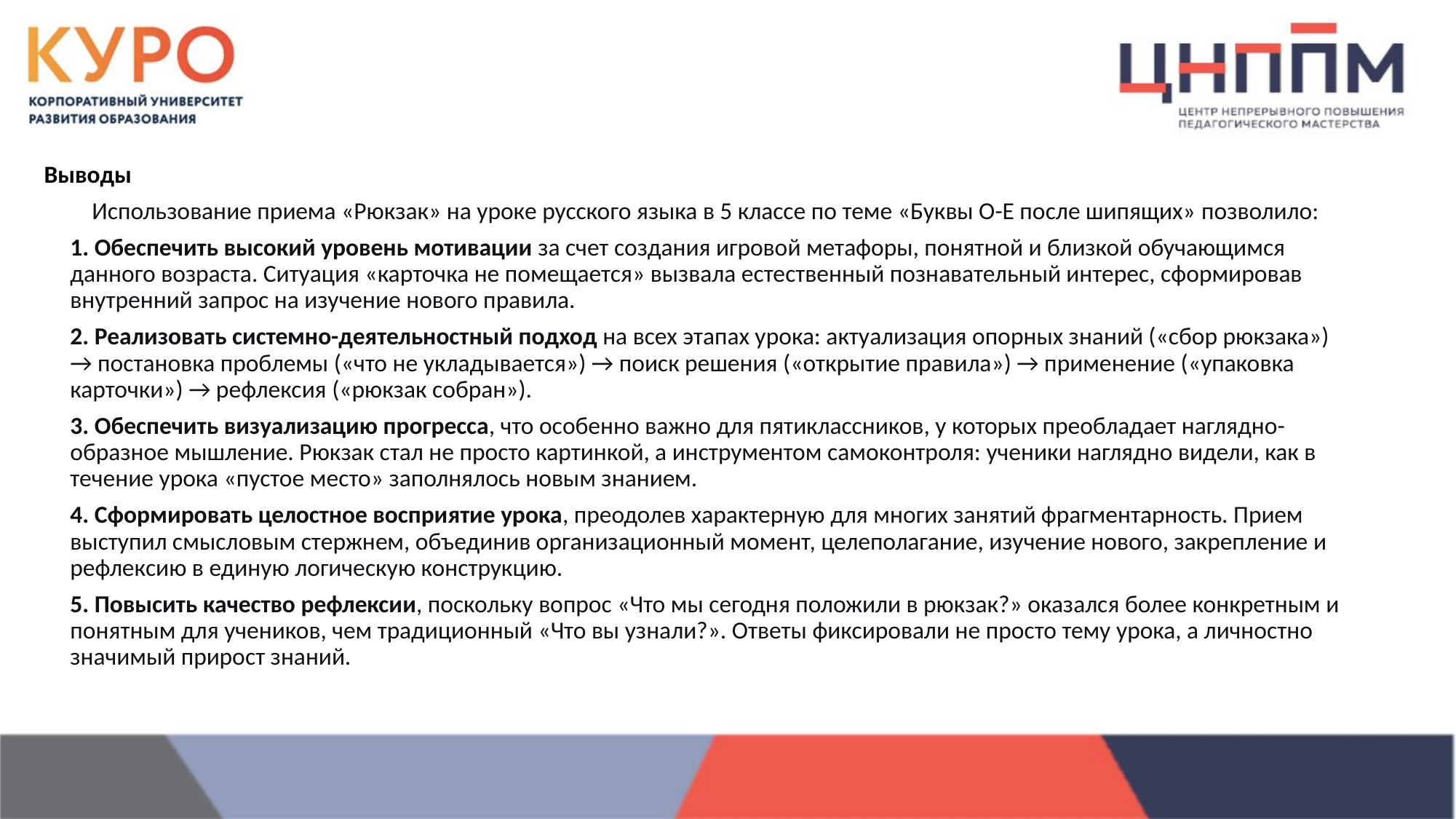

Выводы
    Использование приема «Рюкзак» на уроке русского языка в 5 классе по теме «Буквы О-Е после шипящих» позволило:
1. Обеспечить высокий уровень мотивации за счет создания игровой метафоры, понятной и близкой обучающимся данного возраста. Ситуация «карточка не помещается» вызвала естественный познавательный интерес, сформировав внутренний запрос на изучение нового правила.
2. Реализовать системно-деятельностный подход на всех этапах урока: актуализация опорных знаний («сбор рюкзака») → постановка проблемы («что не укладывается») → поиск решения («открытие правила») → применение («упаковка карточки») → рефлексия («рюкзак собран»).
3. Обеспечить визуализацию прогресса, что особенно важно для пятиклассников, у которых преобладает наглядно-образное мышление. Рюкзак стал не просто картинкой, а инструментом самоконтроля: ученики наглядно видели, как в течение урока «пустое место» заполнялось новым знанием.
4. Сформировать целостное восприятие урока, преодолев характерную для многих занятий фрагментарность. Прием выступил смысловым стержнем, объединив организационный момент, целеполагание, изучение нового, закрепление и рефлексию в единую логическую конструкцию.
5. Повысить качество рефлексии, поскольку вопрос «Что мы сегодня положили в рюкзак?» оказался более конкретным и понятным для учеников, чем традиционный «Что вы узнали?». Ответы фиксировали не просто тему урока, а личностно значимый прирост знаний.